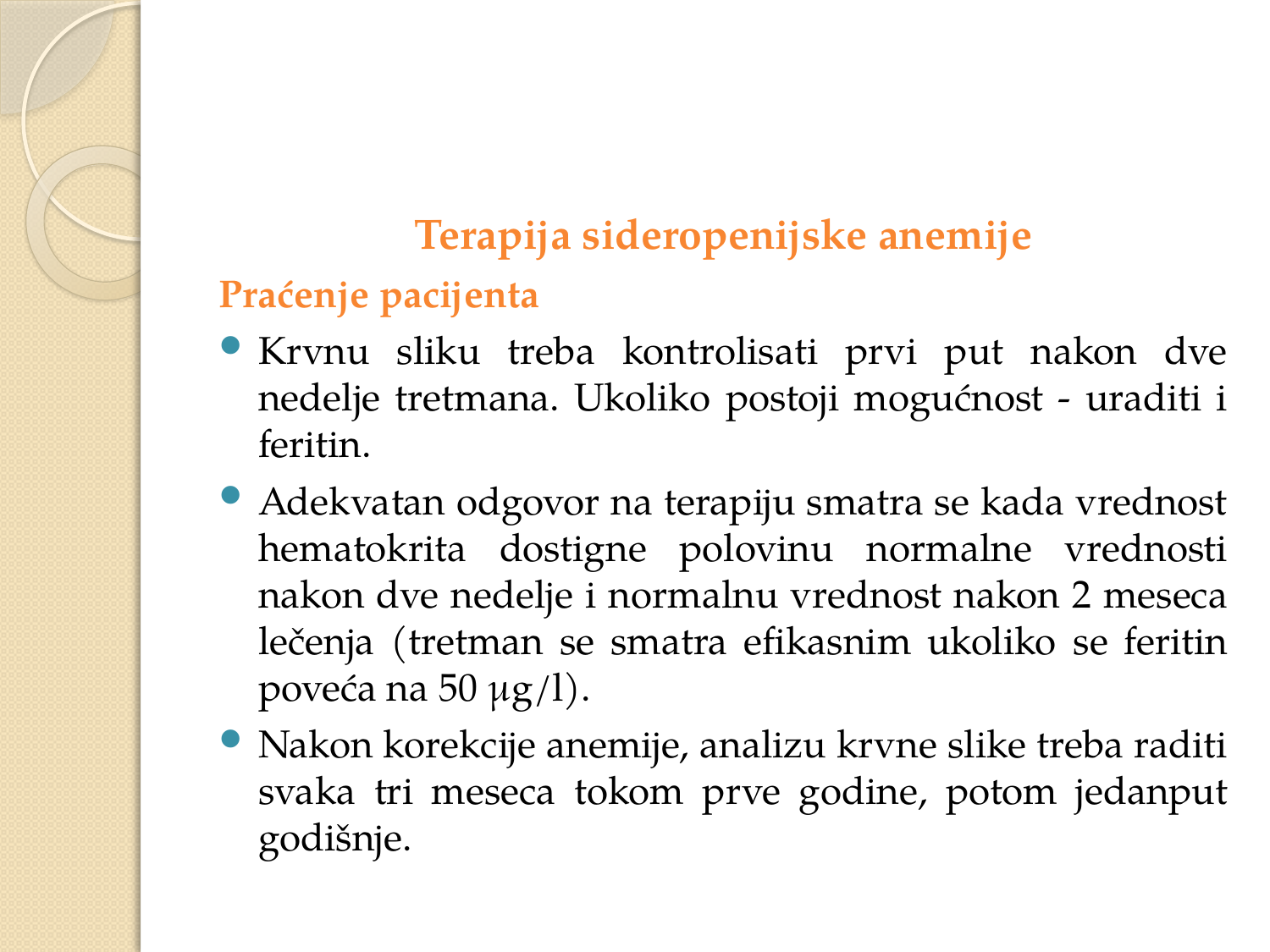

#
Terapija sideropenijske anemije
Praćenje pacijenta
Krvnu sliku treba kontrolisati prvi put nakon dve nedelje tretmana. Ukoliko postoji mogućnost - uraditi i feritin.
Adekvatan odgovor na terapiju smatra se kada vrednost hematokrita dostigne polovinu normalne vrednosti nakon dve nedelje i normalnu vrednost nakon 2 meseca lečenja (tretman se smatra efikasnim ukoliko se feritin poveća na 50 μg/l).
Nakon korekcije anemije, analizu krvne slike treba raditi svaka tri meseca tokom prve godine, potom jedanput godišnje.